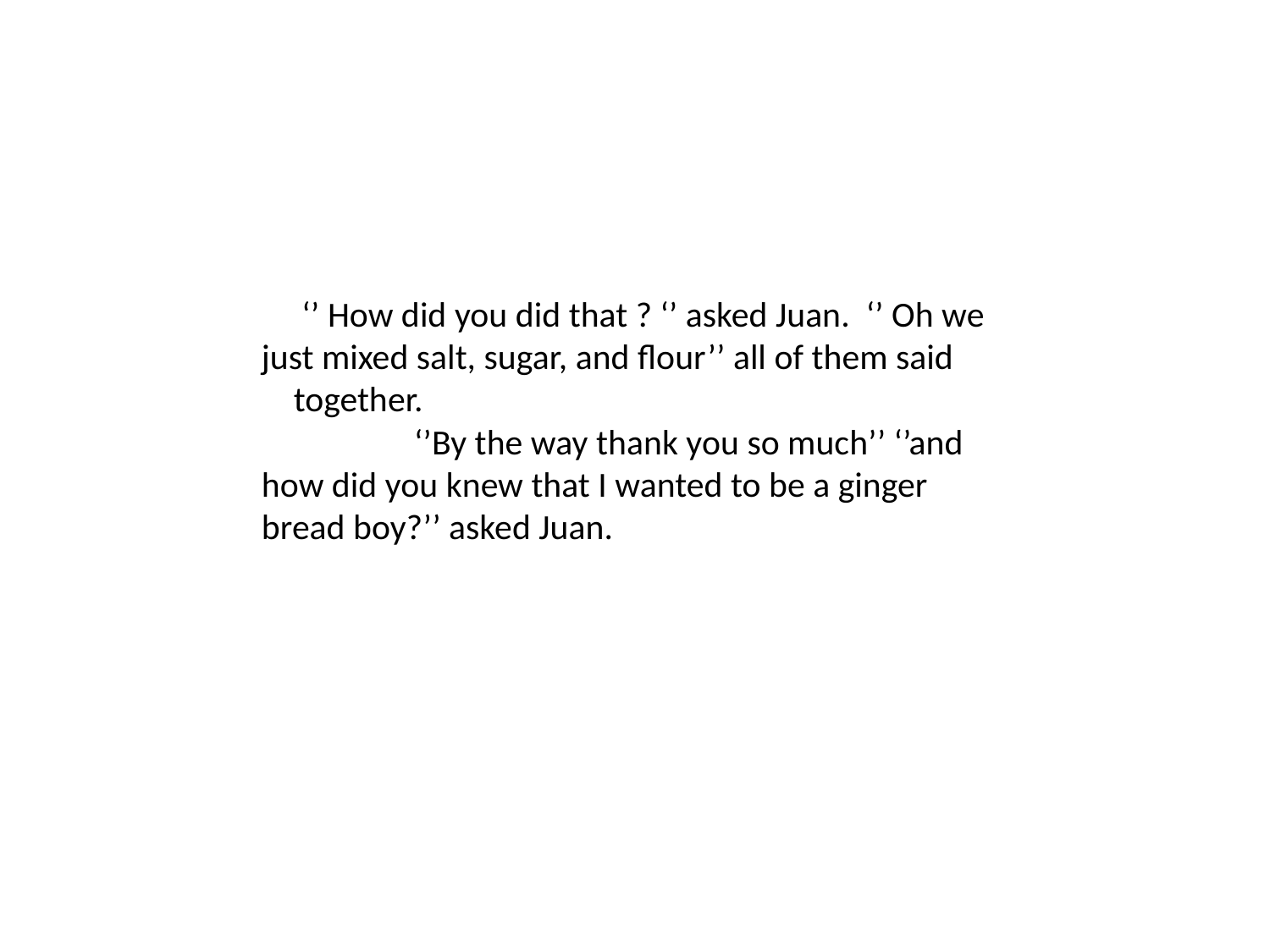

‘’ How did you did that ? ‘’ asked Juan.  ‘’ Oh we just mixed salt, sugar, and flour’’ all of them said          together.                                                                                           ‘’By the way thank you so much’’ ‘’and how did you knew that I wanted to be a ginger bread boy?’’ asked Juan.